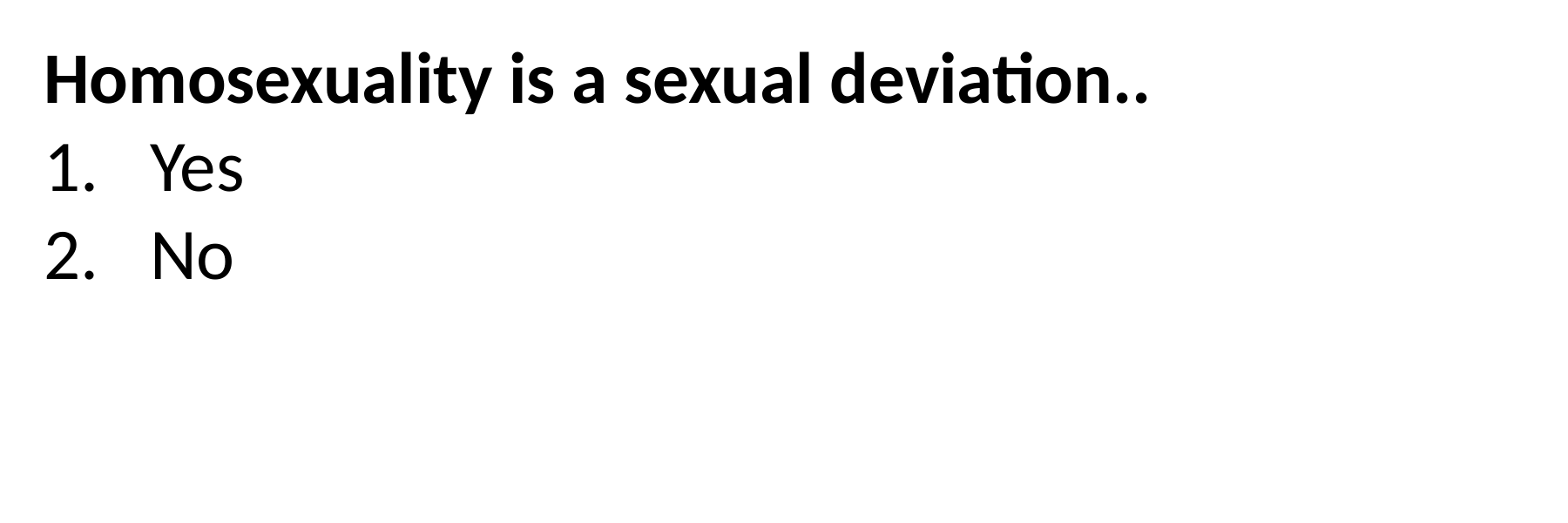

Homosexuality is a sexual deviation..
Yes
No